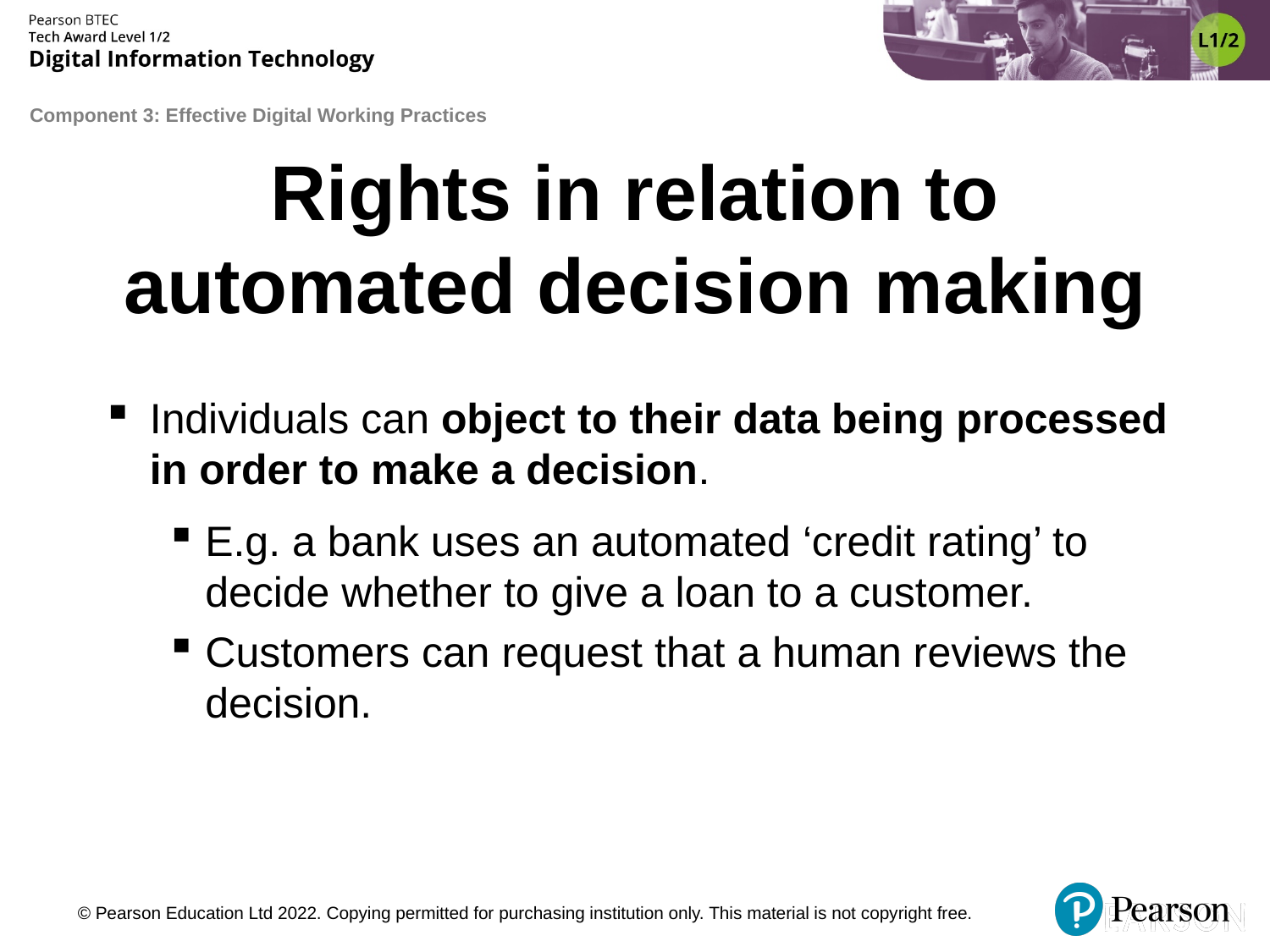

# Rights in relation to automated decision making
Individuals can object to their data being processed in order to make a decision.
E.g. a bank uses an automated ‘credit rating’ to decide whether to give a loan to a customer.
Customers can request that a human reviews the decision.
© Pearson Education Ltd 2022. Copying permitted for purchasing institution only. This material is not copyright free.